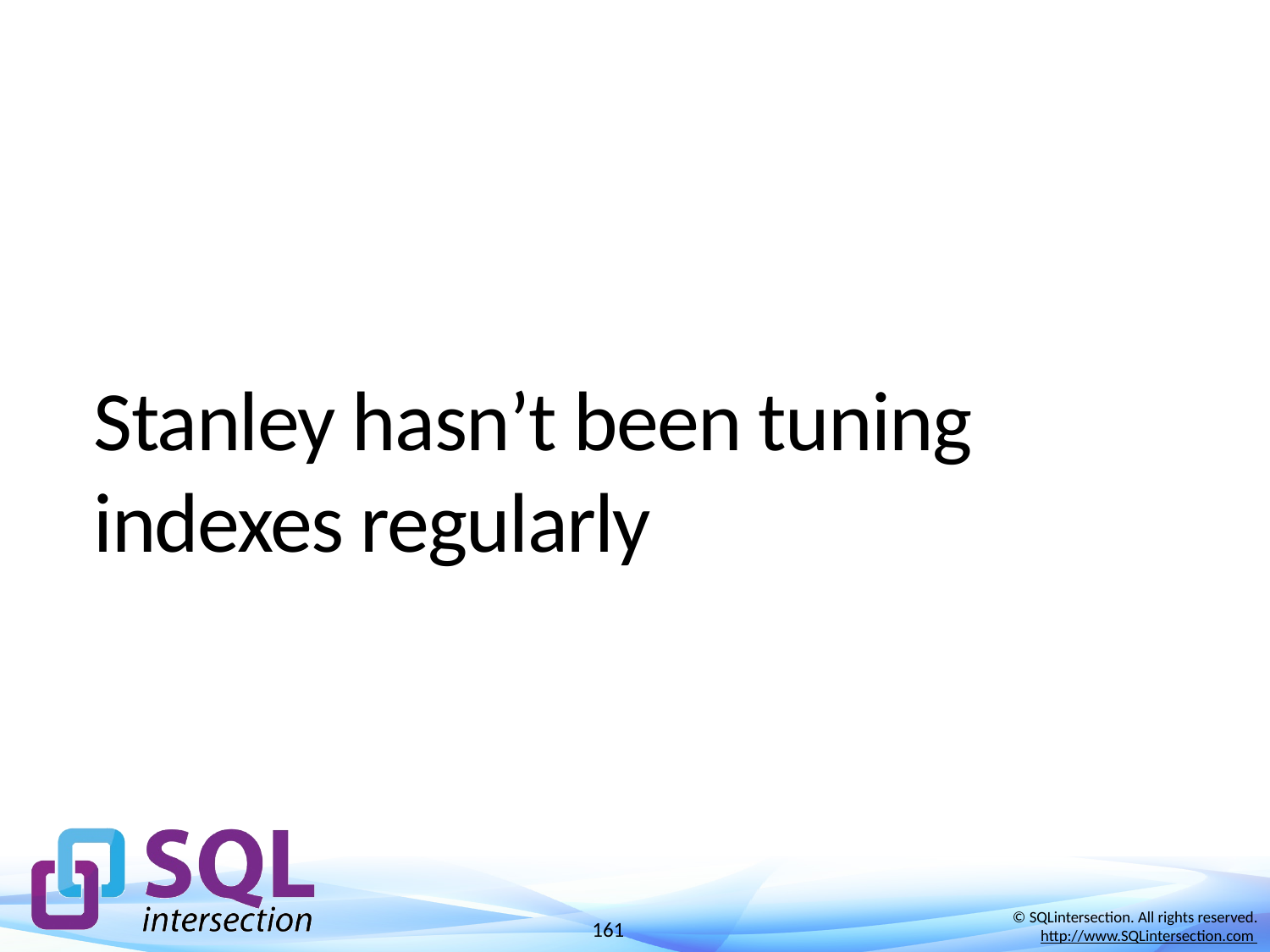

# Stanley hasn’t been tuning indexes regularly